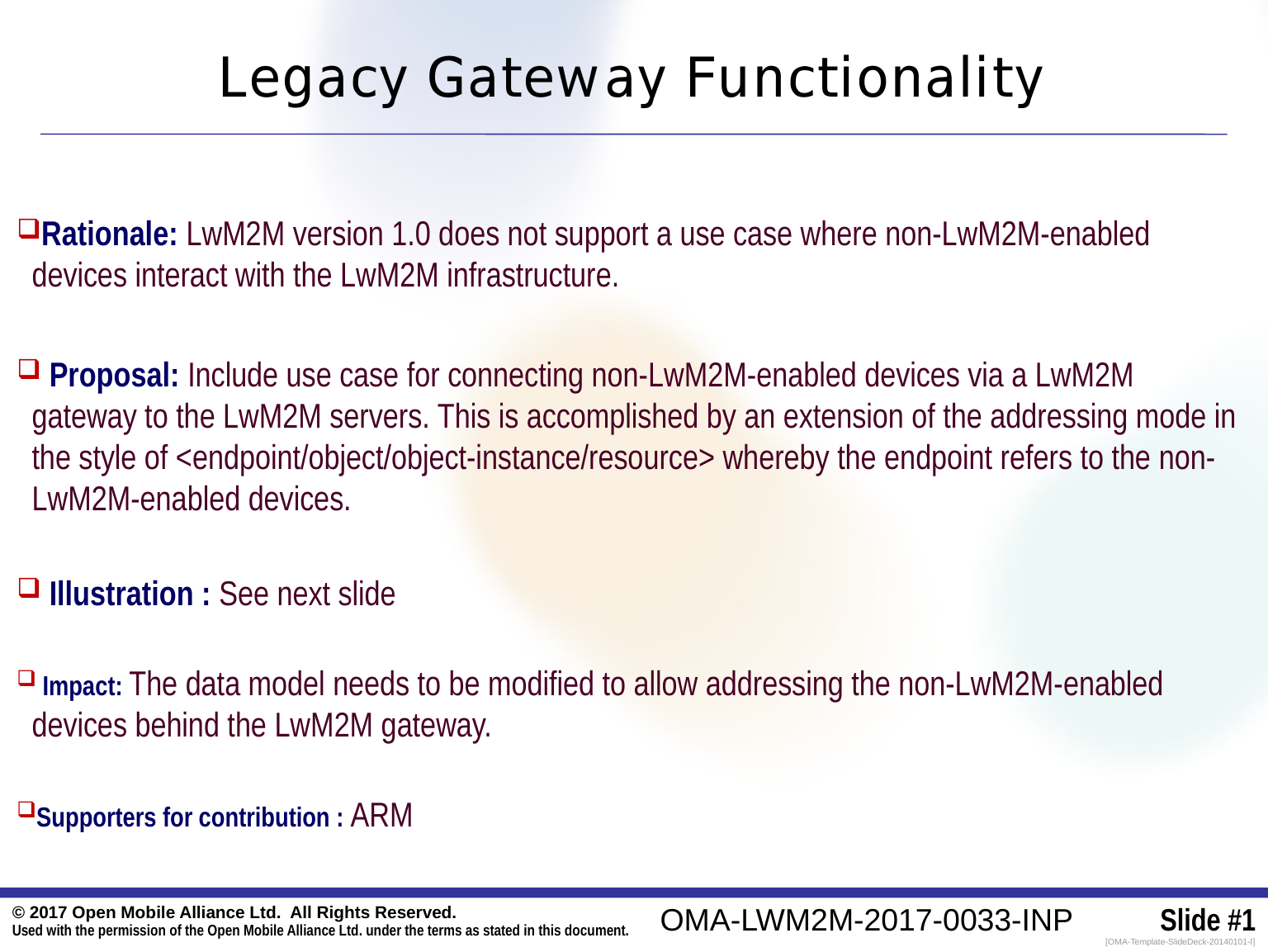

Legacy Gateway Functionality

Rationale: LwM2M version 1.0 does not support a use case where non-LwM2M-enabled devices interact with the LwM2M infrastructure.

 Proposal: Include use case for connecting non-LwM2M-enabled devices via a LwM2M gateway to the LwM2M servers. This is accomplished by an extension of the addressing mode in the style of <endpoint/object/object-instance/resource> whereby the endpoint refers to the non-LwM2M-enabled devices.

 Illustration : See next slide

 Impact: The data model needs to be modified to allow addressing the non-LwM2M-enabled devices behind the LwM2M gateway.

Supporters for contribution : ARM